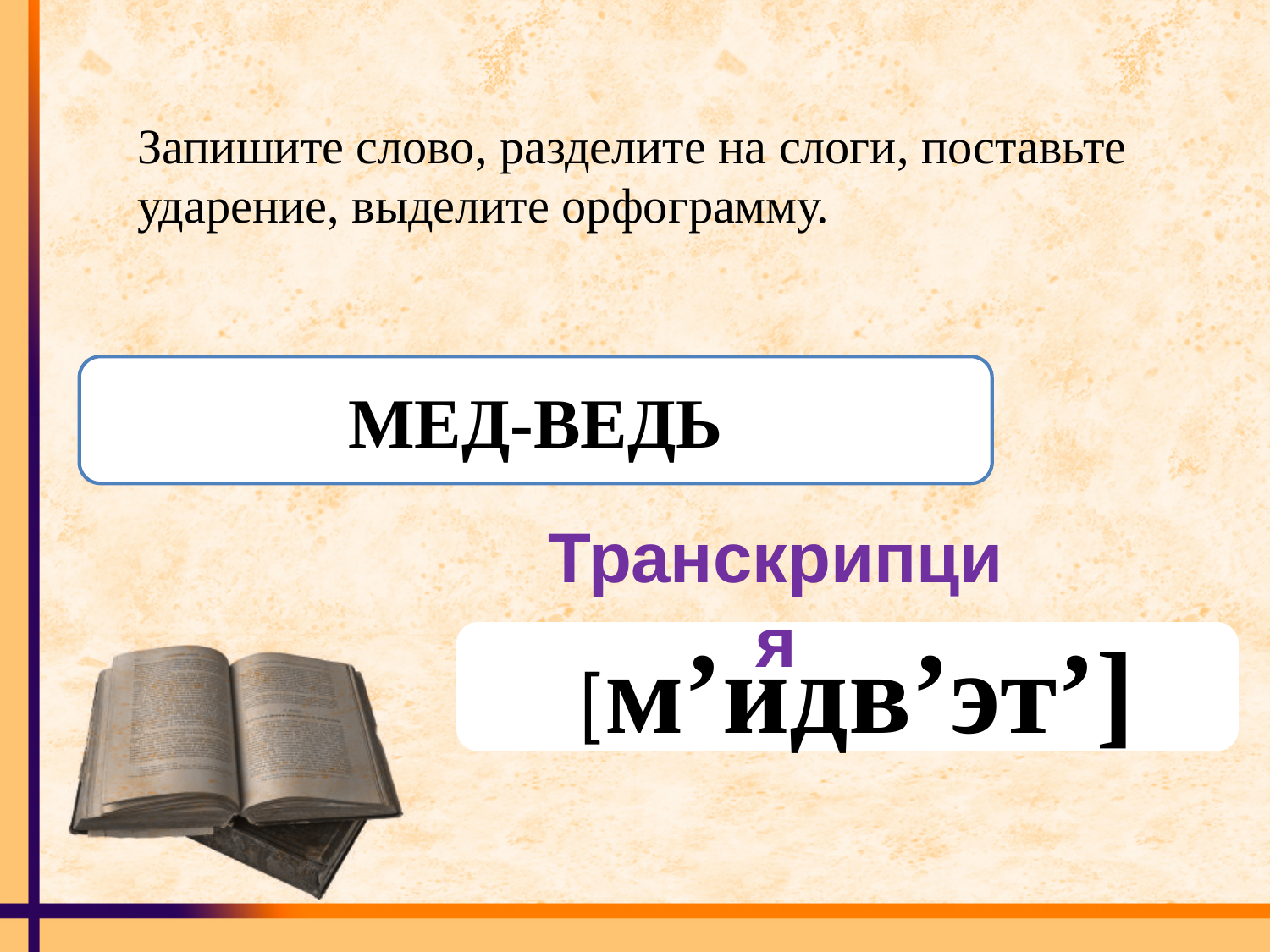

# Запишите слово, разделите на слоги, поставьте ударение, выделите орфограмму.
МЕД-ВЕДЬ
Транскрипция
 [м’идв’эт’]